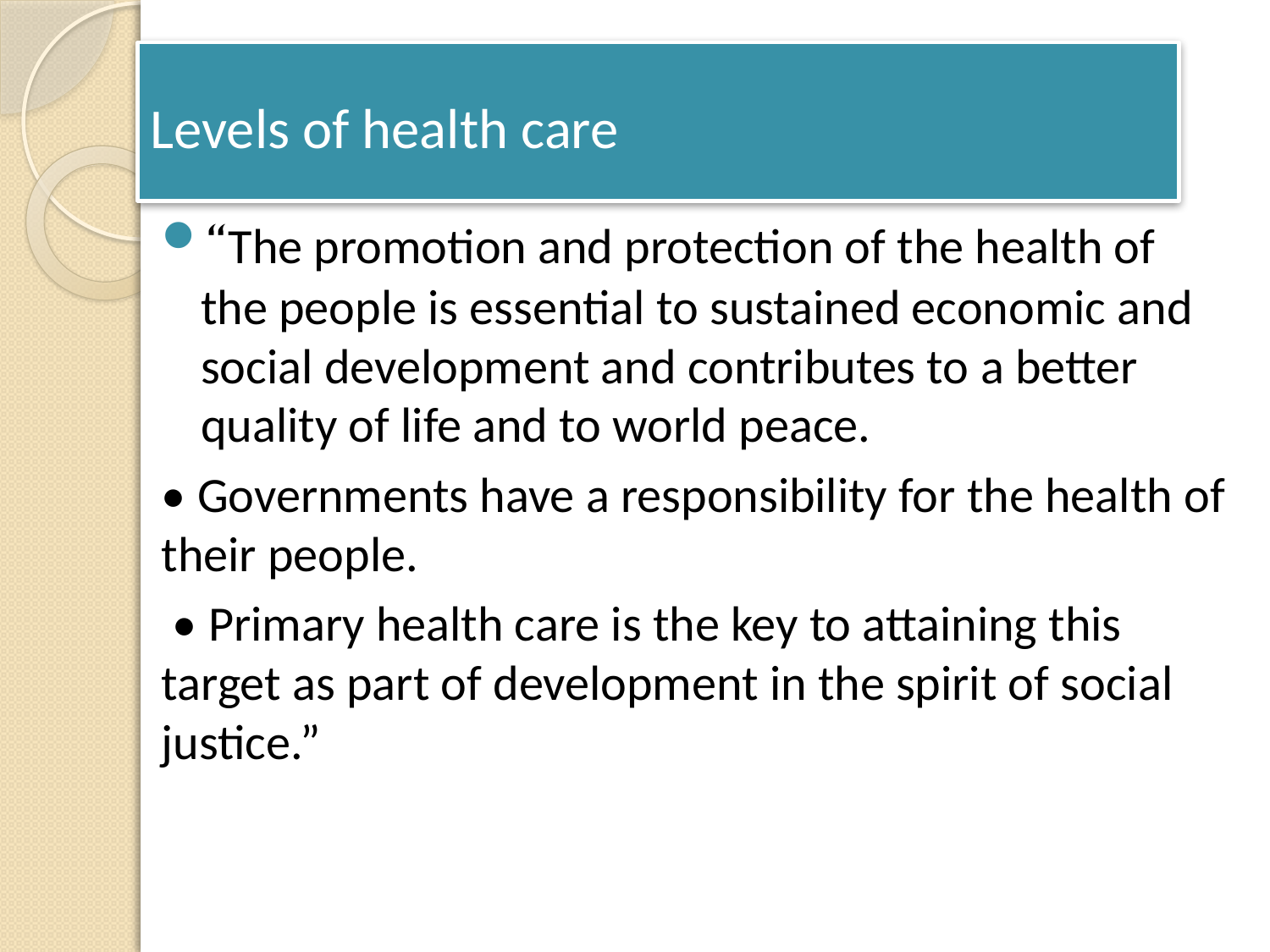

# Levels of health care
“The promotion and protection of the health of the people is essential to sustained economic and social development and contributes to a better quality of life and to world peace.
• Governments have a responsibility for the health of their people.
 • Primary health care is the key to attaining this target as part of development in the spirit of social justice.”